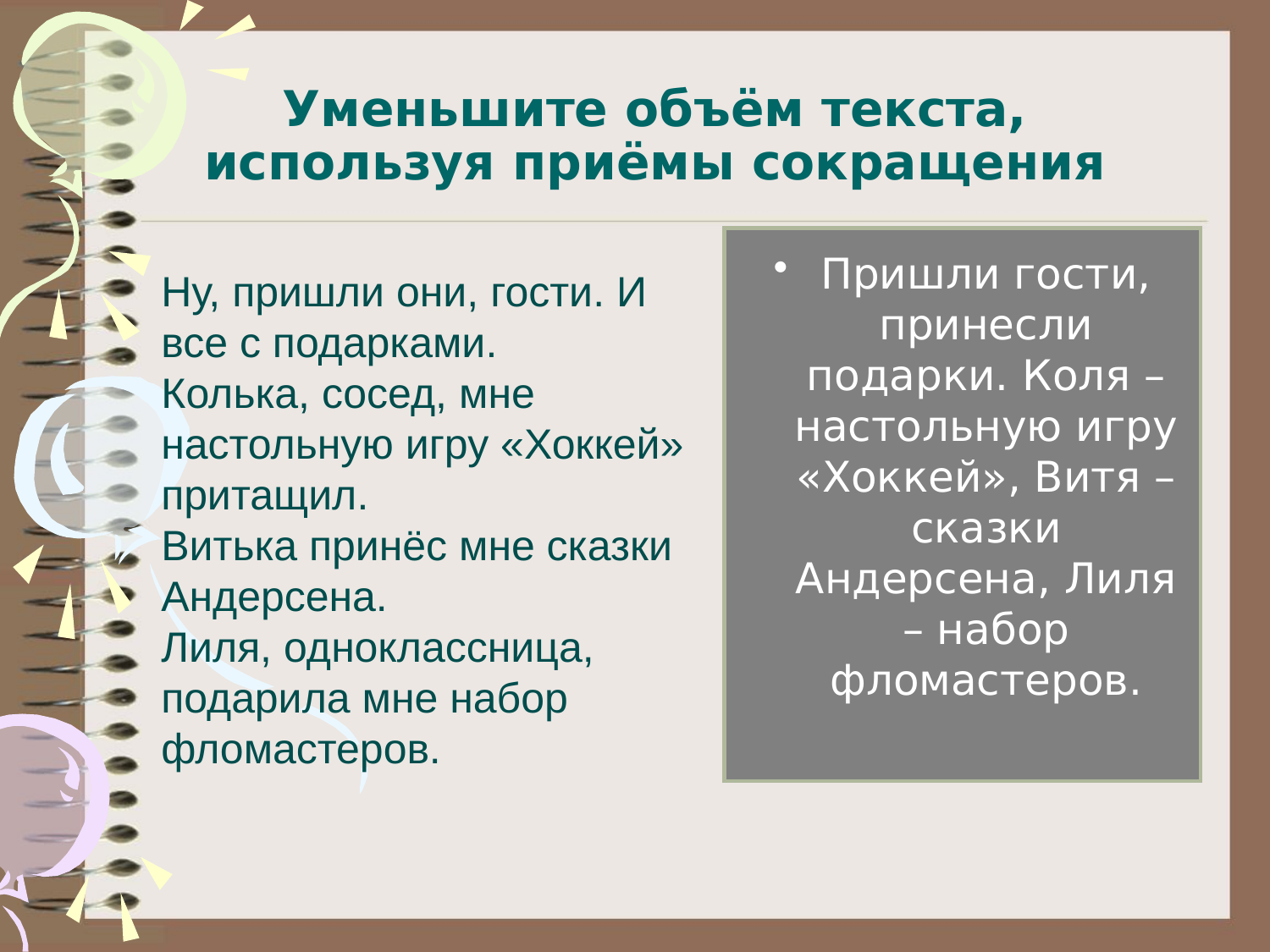

# Уменьшите объём текста, используя приёмы сокращения
Пришли гости, принесли подарки. Коля – настольную игру «Хоккей», Витя – сказки Андерсена, Лиля – набор фломастеров.

Ну, пришли они, гости. И все с подарками.
Колька, сосед, мне настольную игру «Хоккей» притащил.
Витька принёс мне сказки Андерсена.
Лиля, одноклассница, подарила мне набор фломастеров.